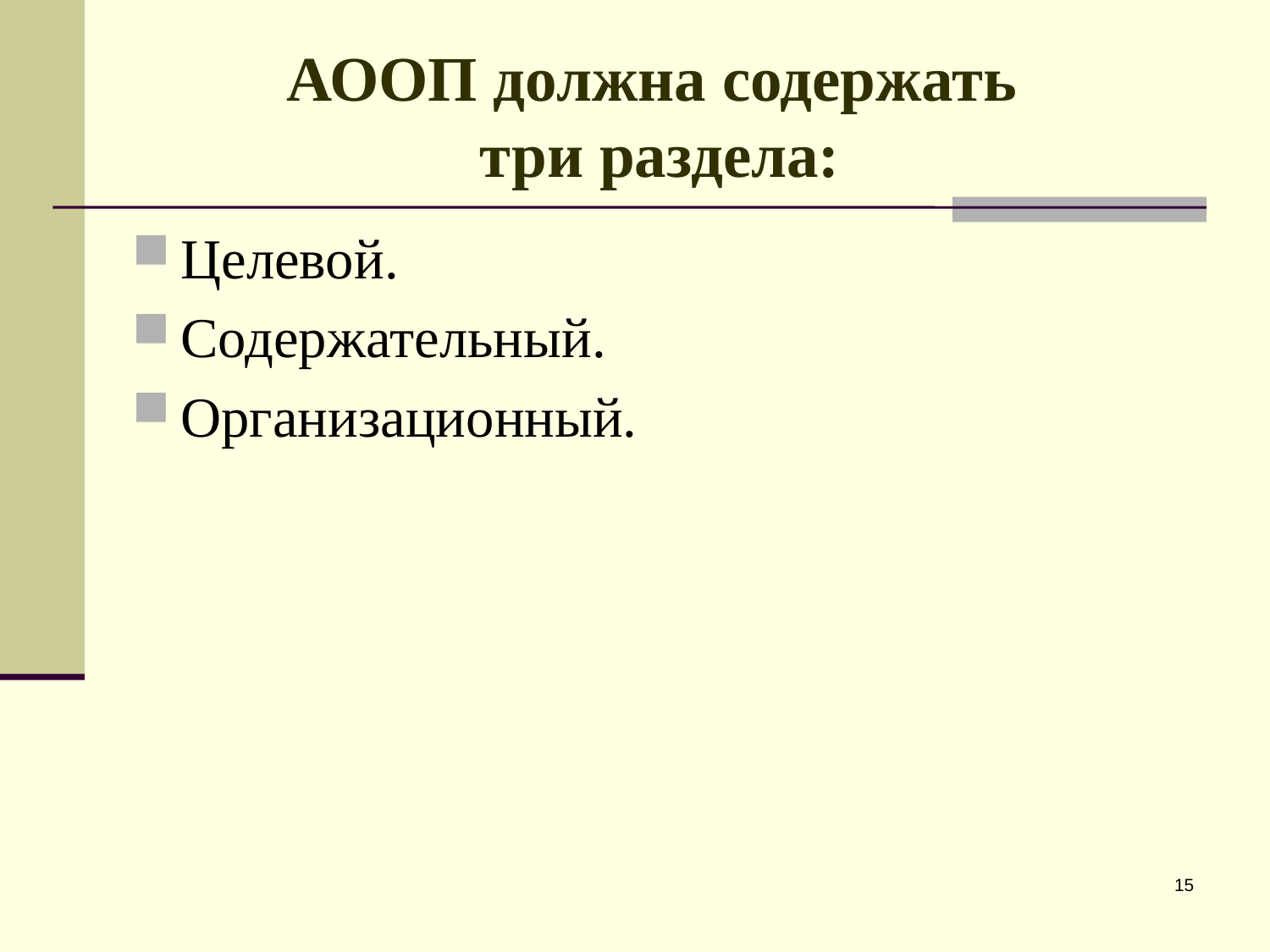

# АООП должна содержать три раздела:
Целевой.
Содержательный.
Организационный.
15